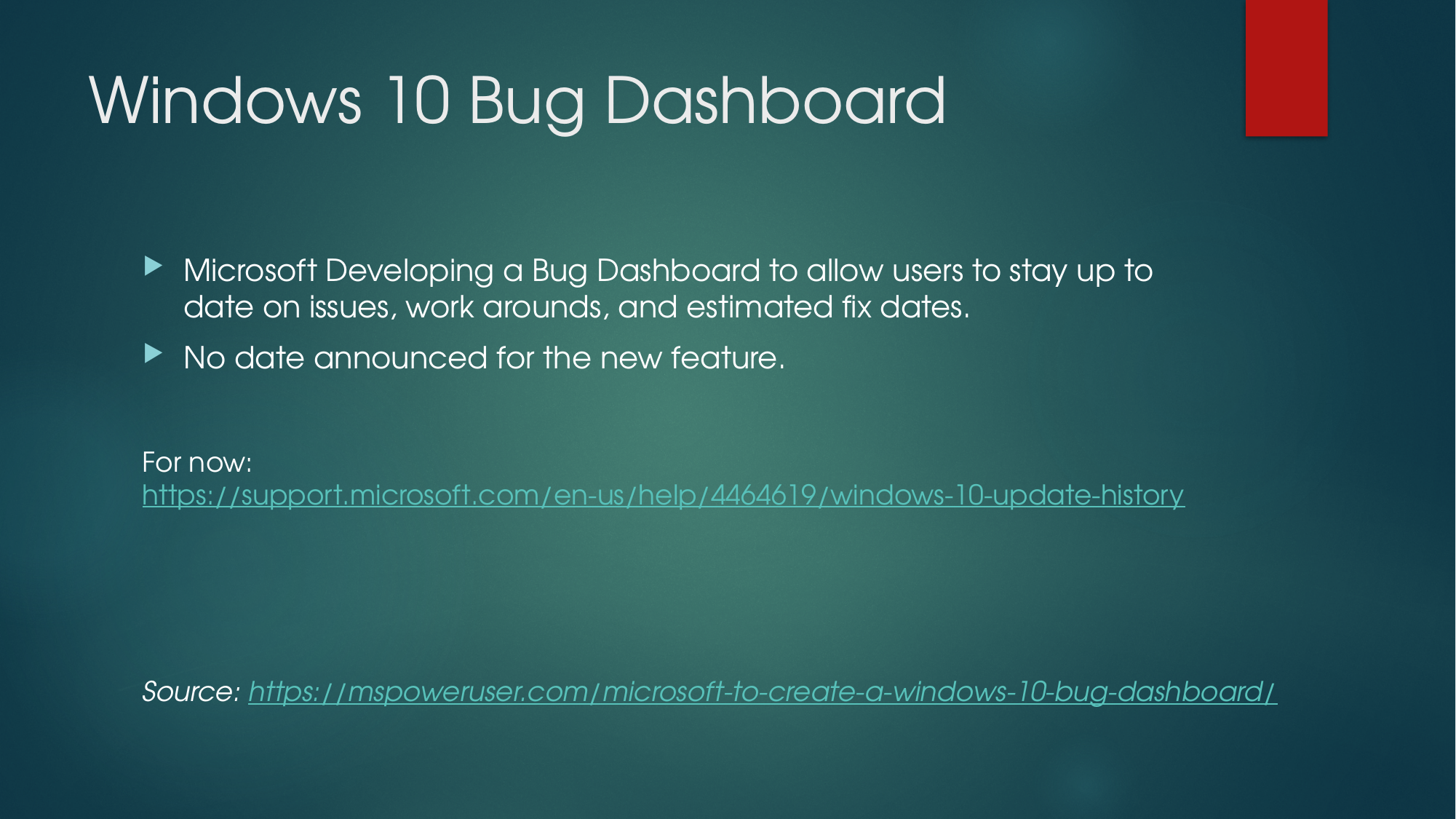

# Windows 10 Bug Dashboard
Microsoft Developing a Bug Dashboard to allow users to stay up to date on issues, work arounds, and estimated fix dates.
No date announced for the new feature.
For now:
https://support.microsoft.com/en-us/help/4464619/windows-10-update-history
Source: https://mspoweruser.com/microsoft-to-create-a-windows-10-bug-dashboard/